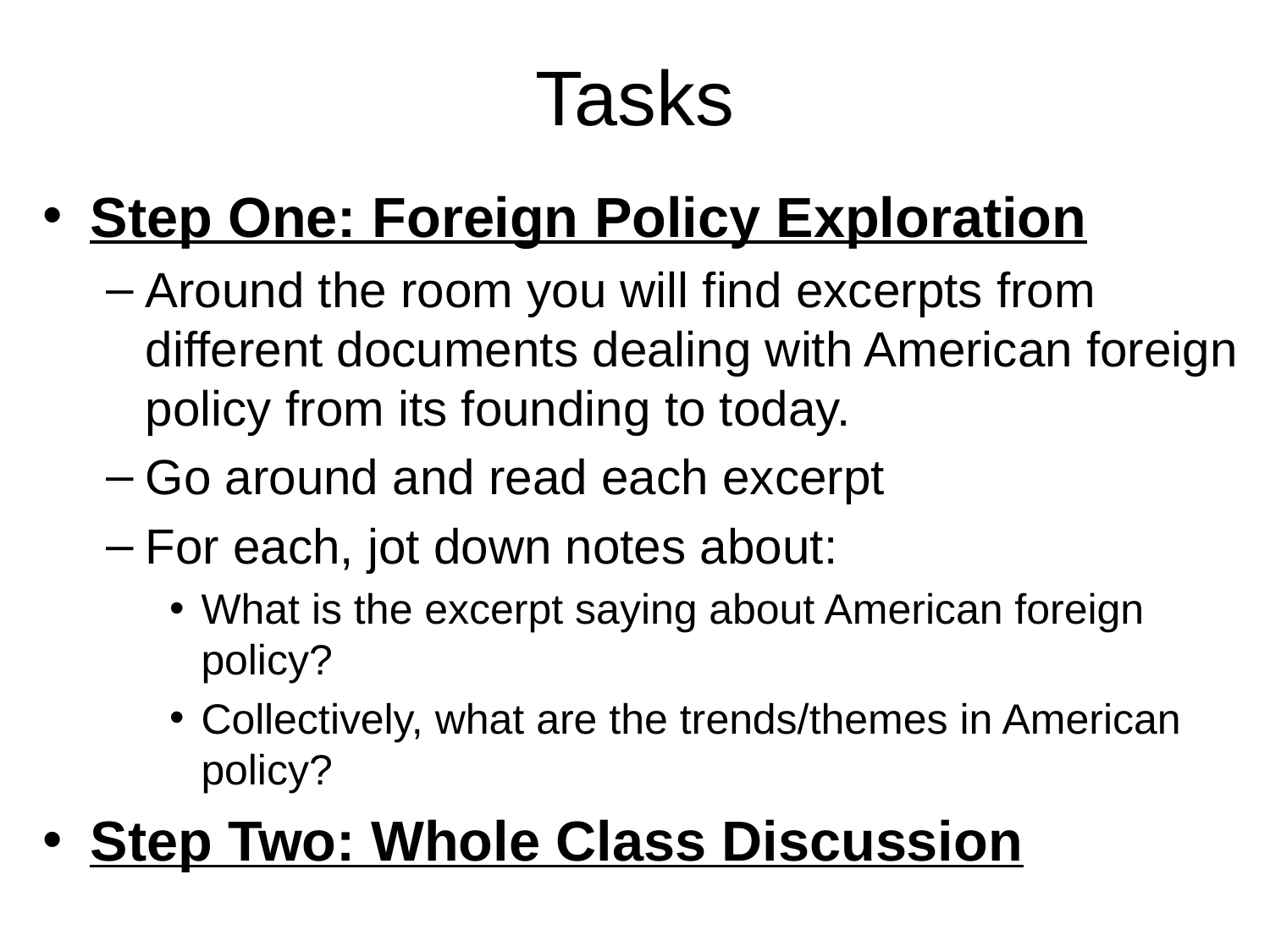

# Tasks
Step One: Foreign Policy Exploration
Around the room you will find excerpts from different documents dealing with American foreign policy from its founding to today.
Go around and read each excerpt
For each, jot down notes about:
What is the excerpt saying about American foreign policy?
Collectively, what are the trends/themes in American policy?
Step Two: Whole Class Discussion